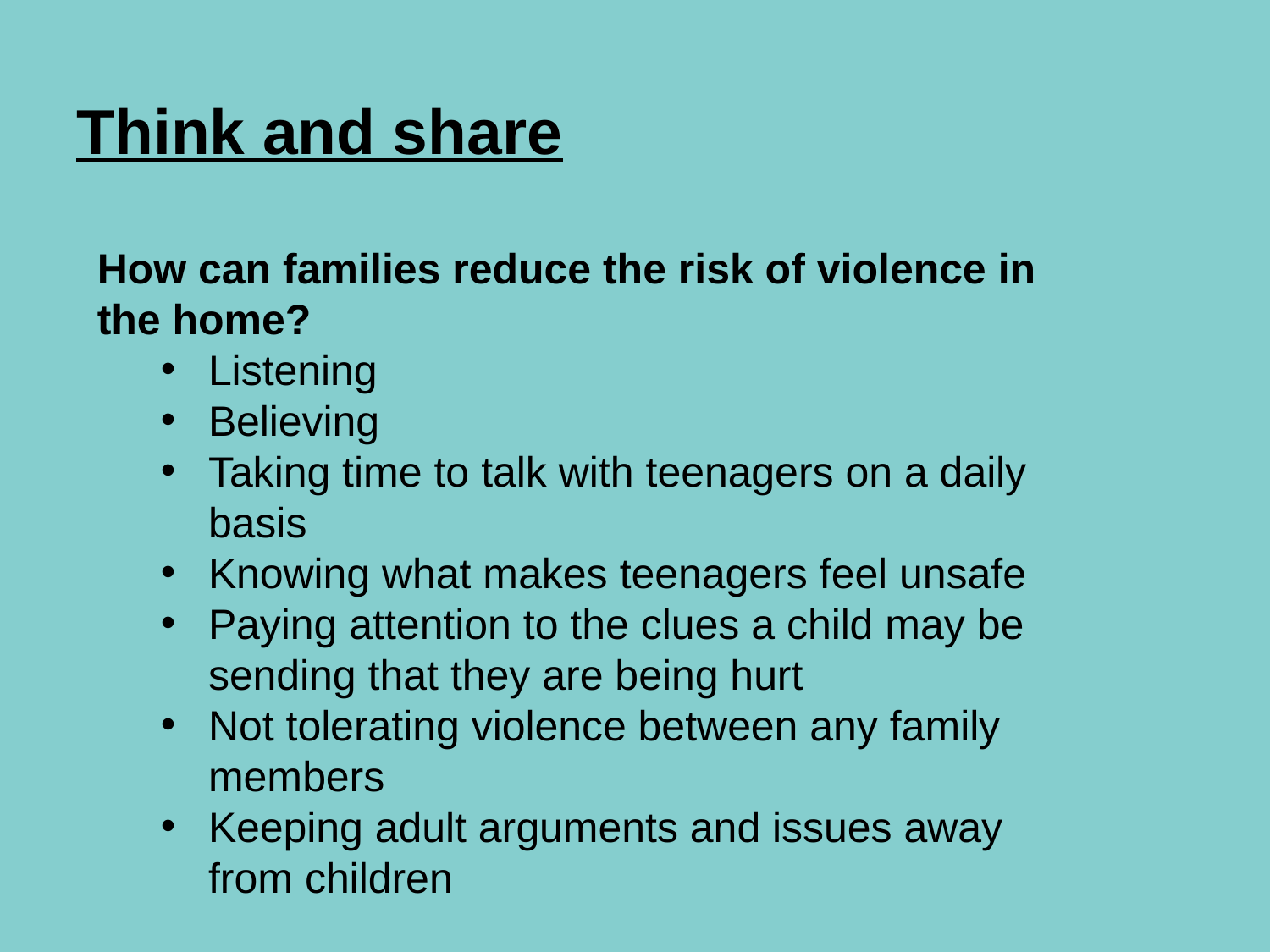

# Think and share
How can families reduce the risk of violence in the home?
Listening
Believing
Taking time to talk with teenagers on a daily basis
Knowing what makes teenagers feel unsafe
Paying attention to the clues a child may be sending that they are being hurt
Not tolerating violence between any family members
Keeping adult arguments and issues away from children